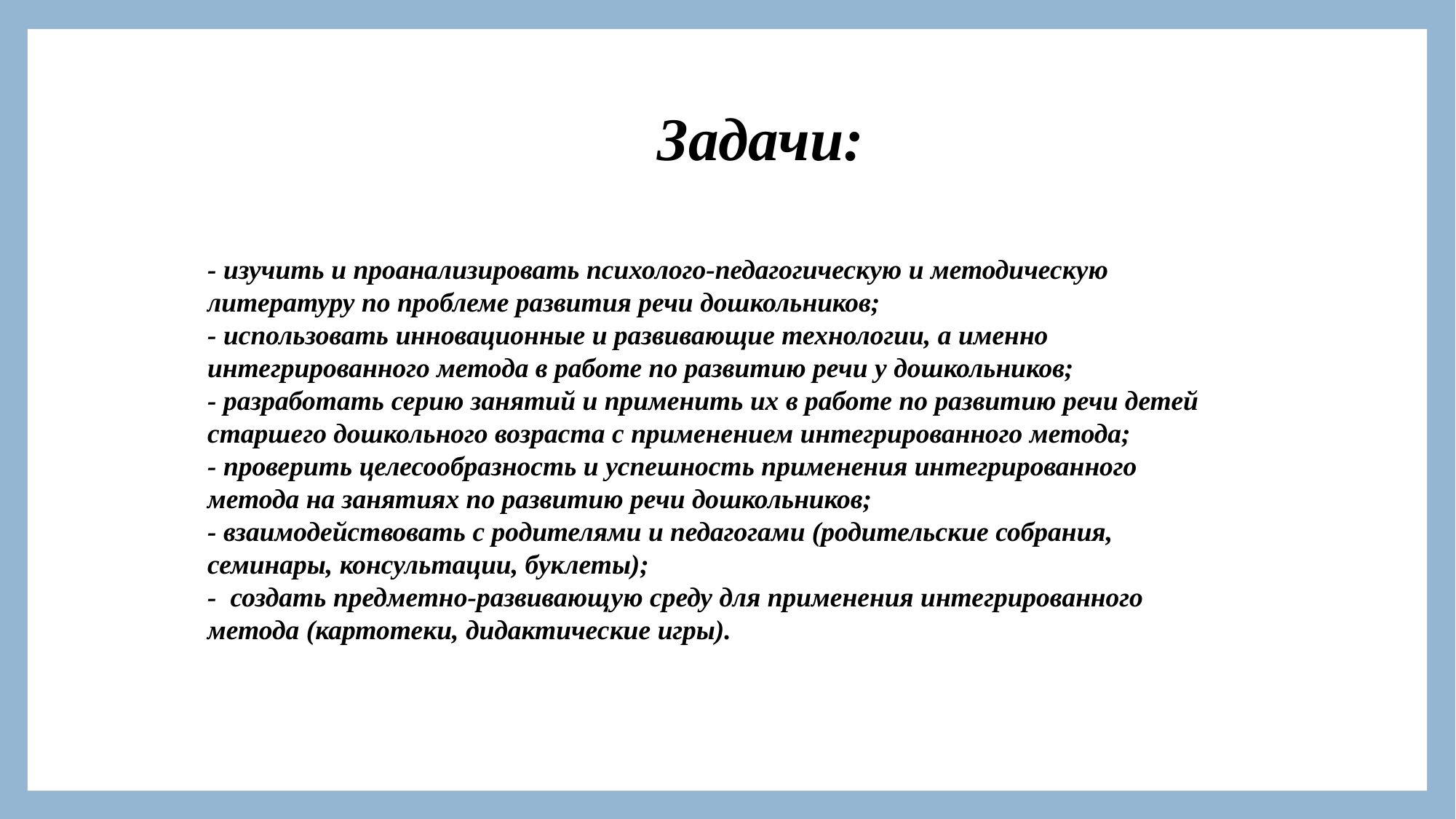

Задачи:
- изучить и проанализировать психолого-педагогическую и методическую литературу по проблеме развития речи дошкольников;
- использовать инновационные и развивающие технологии, а именно  интегрированного метода в работе по развитию речи у дошкольников;
- разработать серию занятий и применить их в работе по развитию речи детей старшего дошкольного возраста с применением интегрированного метода;
- проверить целесообразность и успешность применения интегрированного метода на занятиях по развитию речи дошкольников;
- взаимодействовать с родителями и педагогами (родительские собрания, семинары, консультации, буклеты);
-  создать предметно-развивающую среду для применения интегрированного метода (картотеки, дидактические игры).